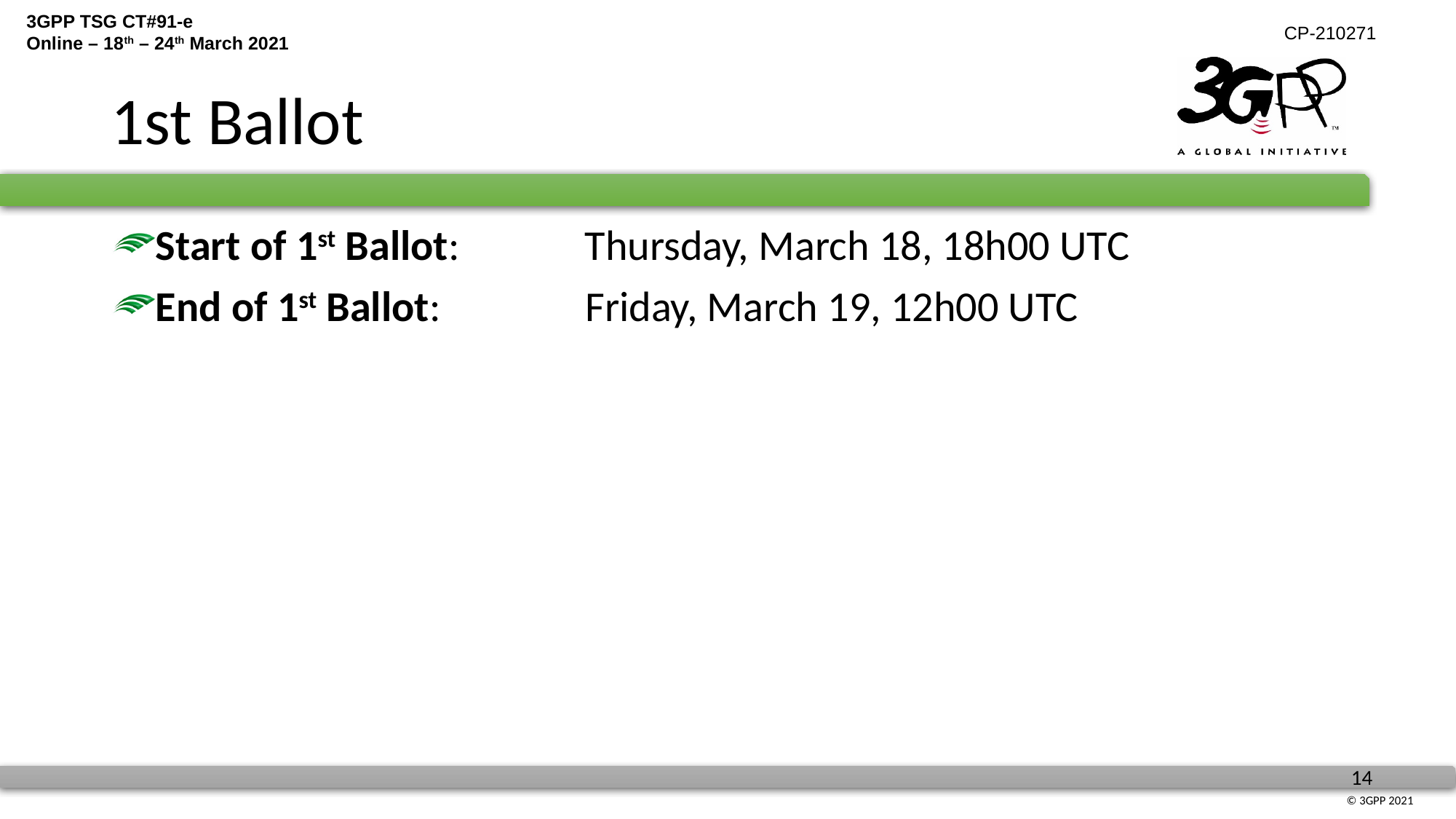

# 1st Ballot
Start of 1st Ballot:             Thursday, March 18, 18h00 UTC
End of 1st Ballot:               Friday, March 19, 12h00 UTC